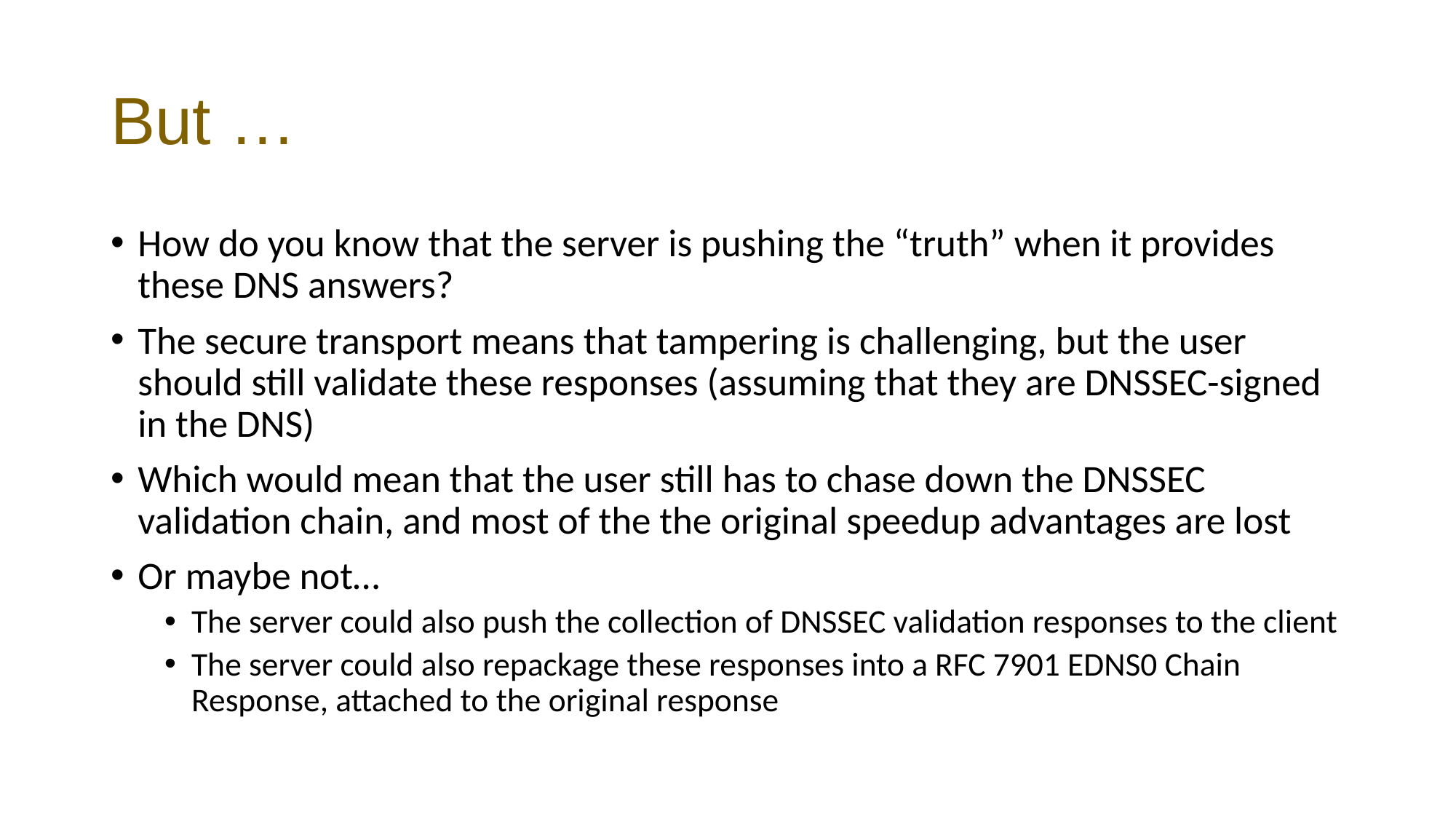

# But …
How do you know that the server is pushing the “truth” when it provides these DNS answers?
The secure transport means that tampering is challenging, but the user should still validate these responses (assuming that they are DNSSEC-signed in the DNS)
Which would mean that the user still has to chase down the DNSSEC validation chain, and most of the the original speedup advantages are lost
Or maybe not…
The server could also push the collection of DNSSEC validation responses to the client
The server could also repackage these responses into a RFC 7901 EDNS0 Chain Response, attached to the original response